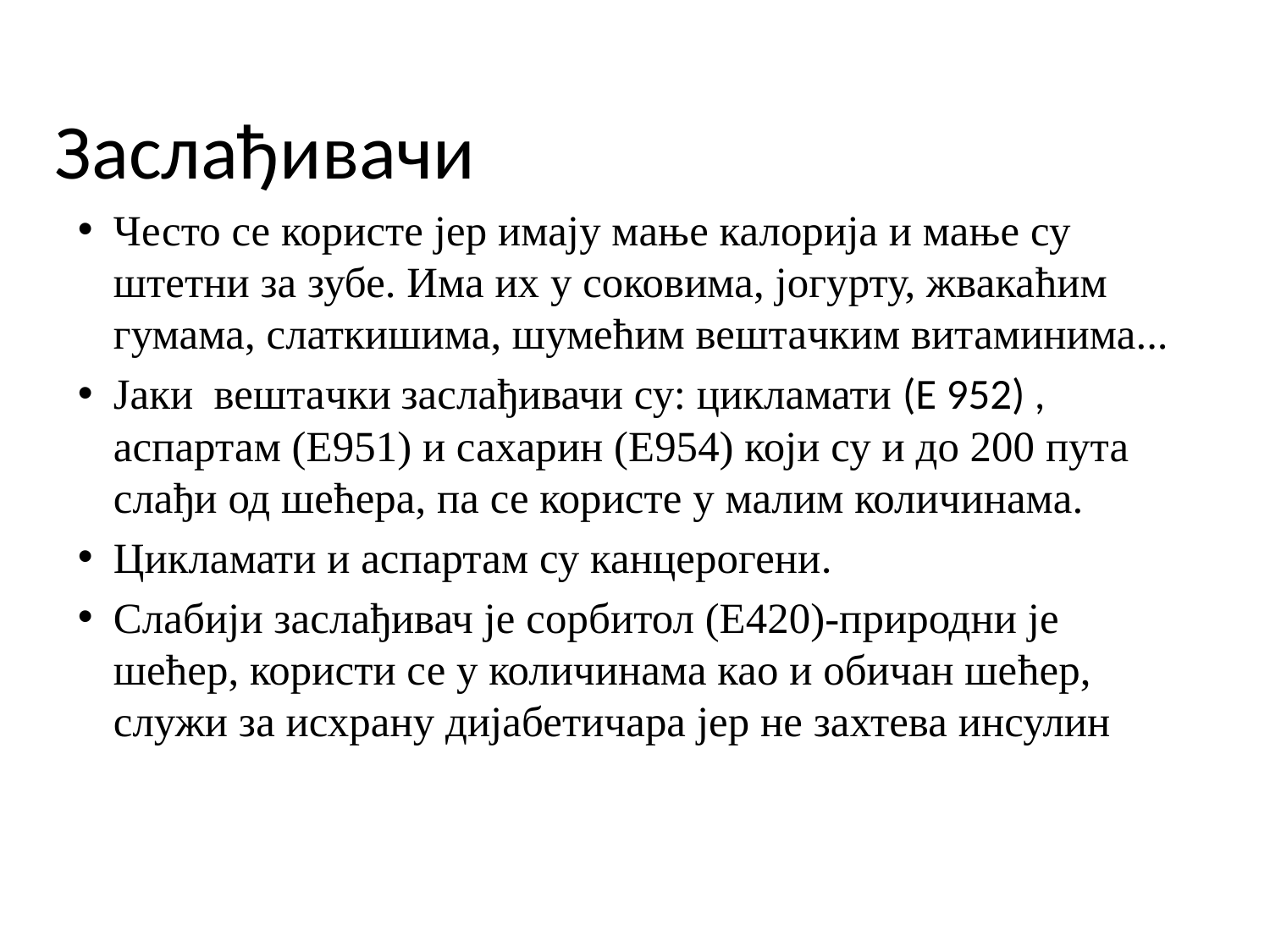

Заслађивачи
Често се користе јер имају мање калорија и мање су штетни за зубе. Има их у соковима, јогурту, жвакаћим гумама, слаткишима, шумећим вештачким витаминима...
Јаки  вештачки заслађивачи су: цикламати (Е 952) , аспартам (Е951) и сахарин (Е954) који су и до 200 пута слађи од шећера, па се користе у малим количинама.
Цикламати и аспартам су канцерогени.
Слабији заслађивач је сорбитол (Е420)-природни је шећер, користи се у количинама као и обичан шећер, служи за исхрану дијабетичара јер не захтева инсулин